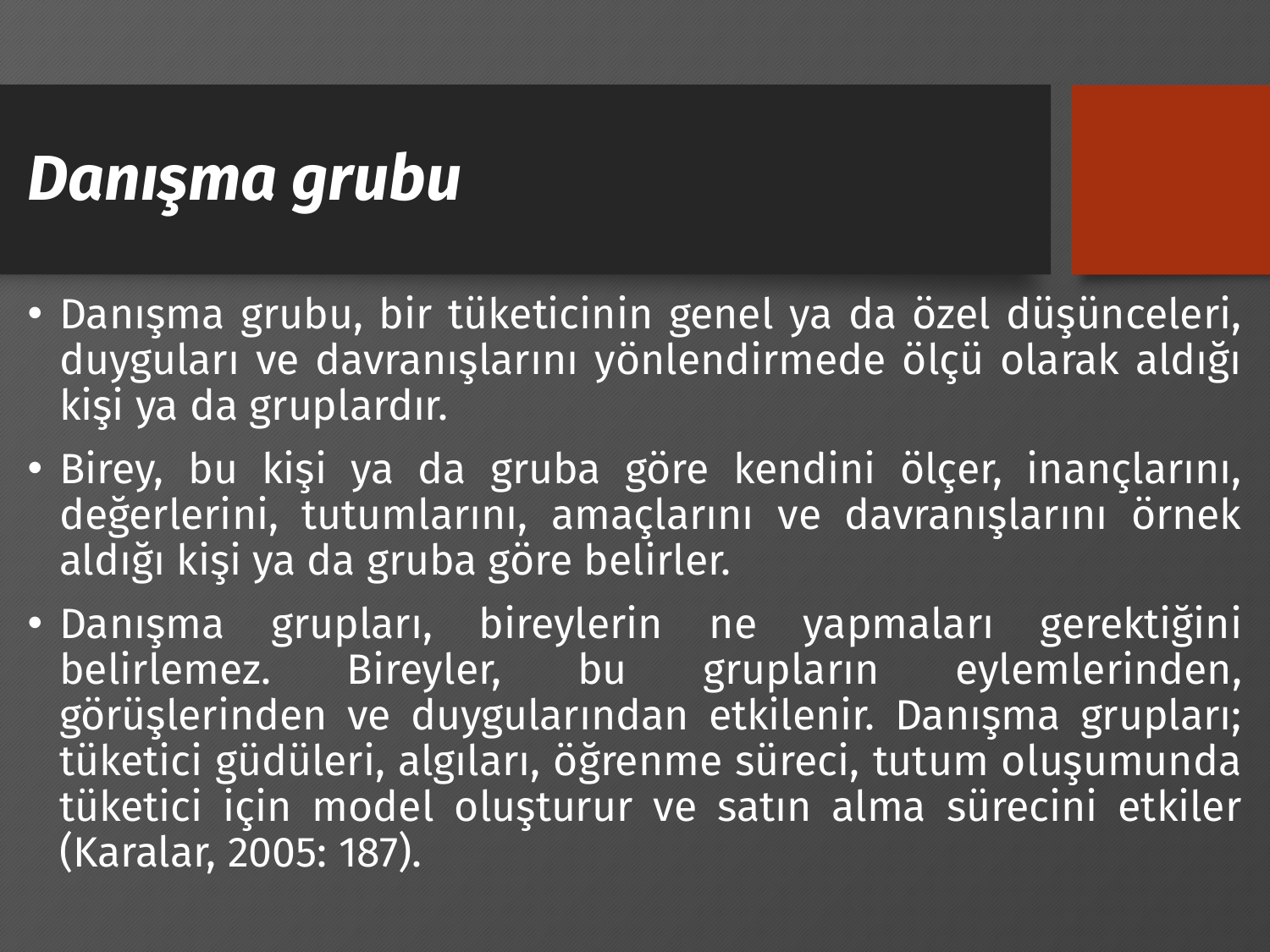

# Danışma grubu
Danışma grubu, bir tüketicinin genel ya da özel düşünceleri, duyguları ve davranışlarını yönlendirmede ölçü olarak aldığı kişi ya da gruplardır.
Birey, bu kişi ya da gruba göre kendini ölçer, inançlarını, değerlerini, tutumlarını, amaçlarını ve davranışlarını örnek aldığı kişi ya da gruba göre belirler.
Danışma grupları, bireylerin ne yapmaları gerektiğini belirlemez. Bireyler, bu grupların eylemlerinden, görüşlerinden ve duygularından etkilenir. Danışma grupları; tüketici güdüleri, algıları, öğrenme süreci, tutum oluşumunda tüketici için model oluşturur ve satın alma sürecini etkiler (Karalar, 2005: 187).